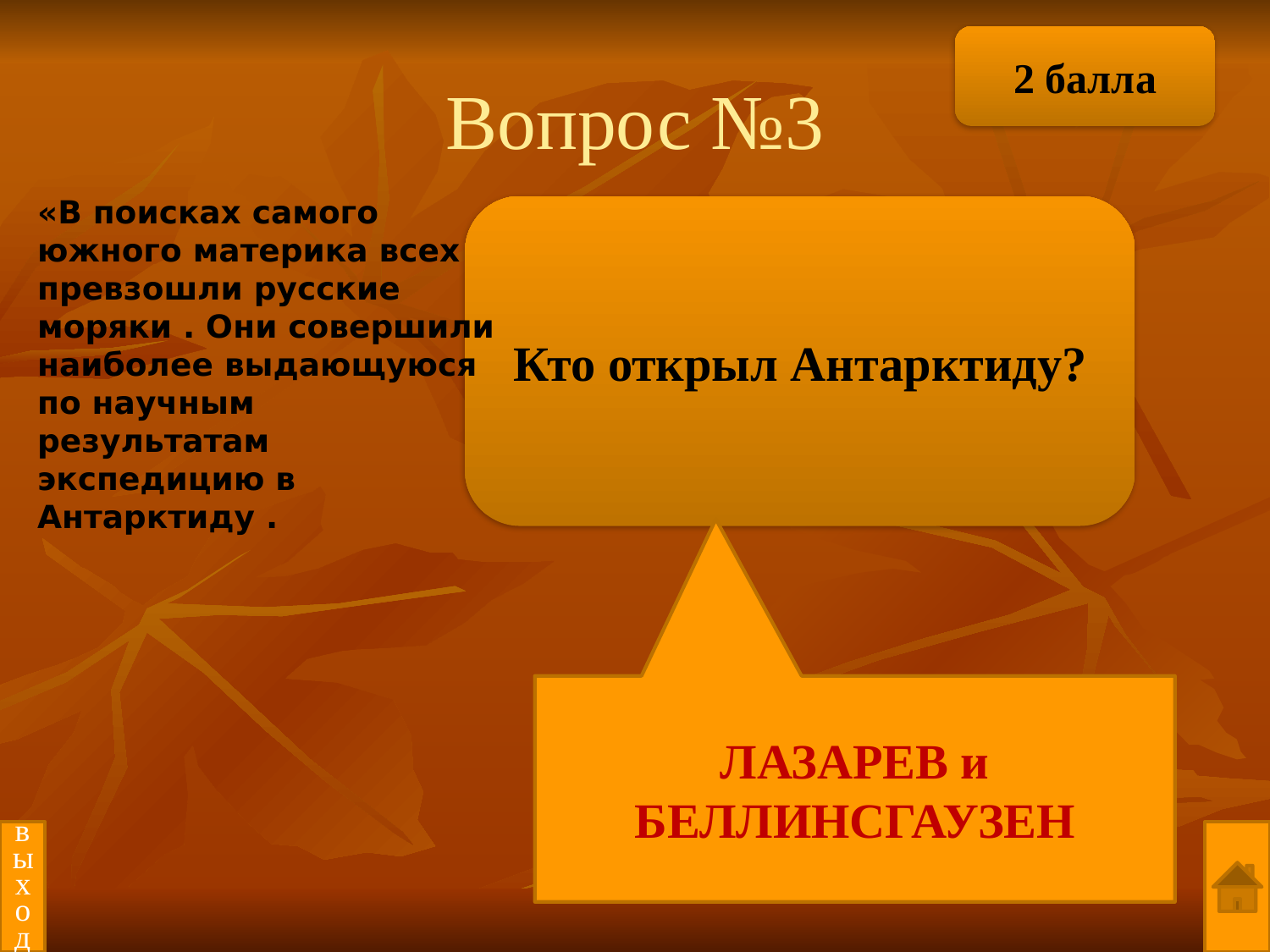

2 балла
# Вопрос №3
«В поисках самого южного материка всех превзошли русские моряки . Они совершили наиболее выдающуюся по научным результатам экспедицию в Антарктиду .
Кто открыл Антарктиду?
ЛАЗАРЕВ и БЕЛЛИНСГАУЗЕН
выход